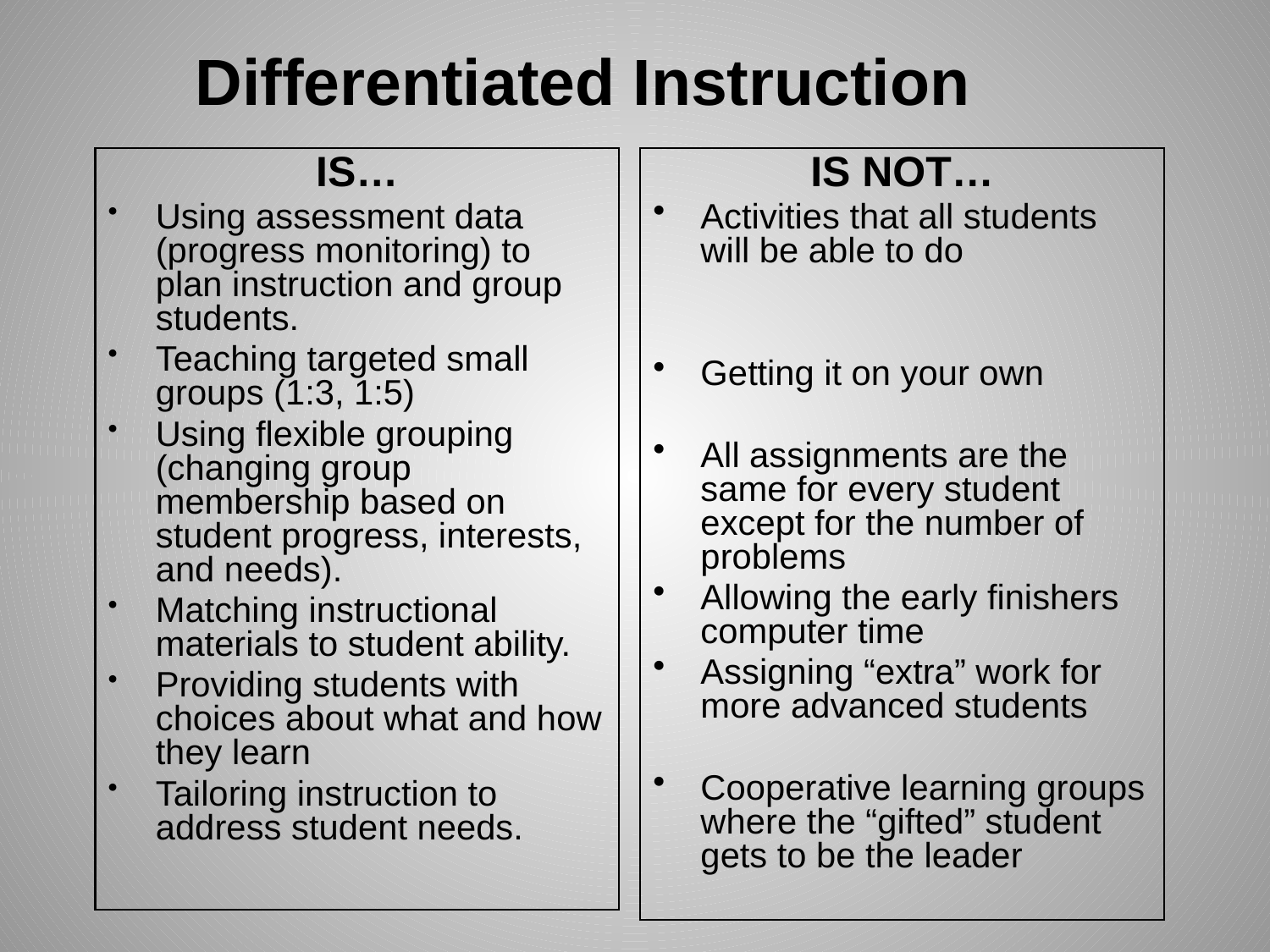

# Differentiated Instruction
IS…
Using assessment data (progress monitoring) to plan instruction and group students.
Teaching targeted small groups (1:3, 1:5)
Using flexible grouping (changing group membership based on student progress, interests, and needs).
Matching instructional materials to student ability.
Providing students with choices about what and how they learn
Tailoring instruction to address student needs.

IS NOT…
Activities that all students will be able to do

Getting it on your own

All assignments are the same for every student except for the number of problems
Allowing the early finishers computer time
Assigning “extra” work for more advanced students

Cooperative learning groups where the “gifted” student gets to be the leader